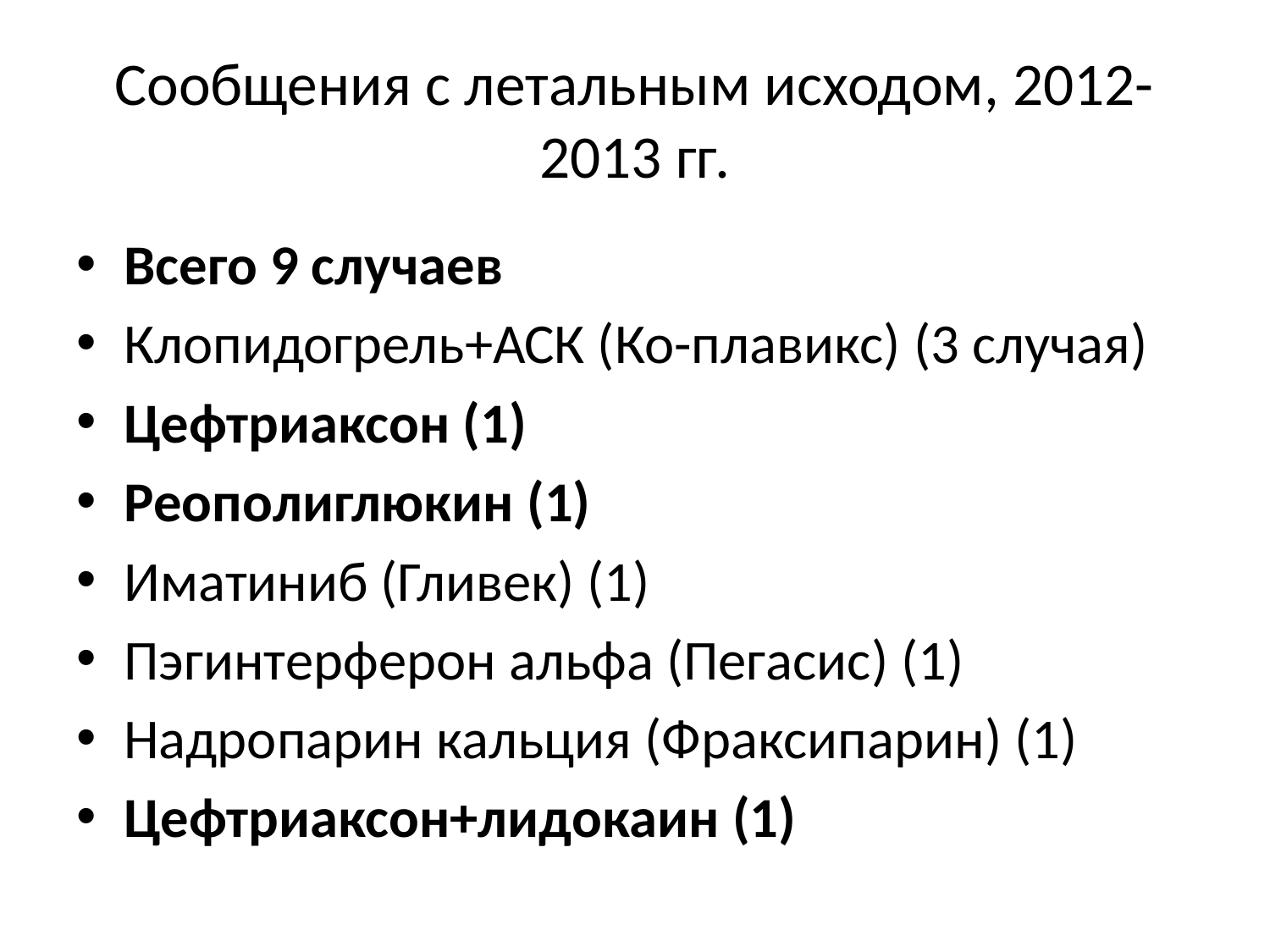

# Сообщения с летальным исходом, 2012-2013 гг.
Всего 9 случаев
Клопидогрель+АСК (Ко-плавикс) (3 случая)
Цефтриаксон (1)
Реополиглюкин (1)
Иматиниб (Гливек) (1)
Пэгинтерферон альфа (Пегасис) (1)
Надропарин кальция (Фраксипарин) (1)
Цефтриаксон+лидокаин (1)